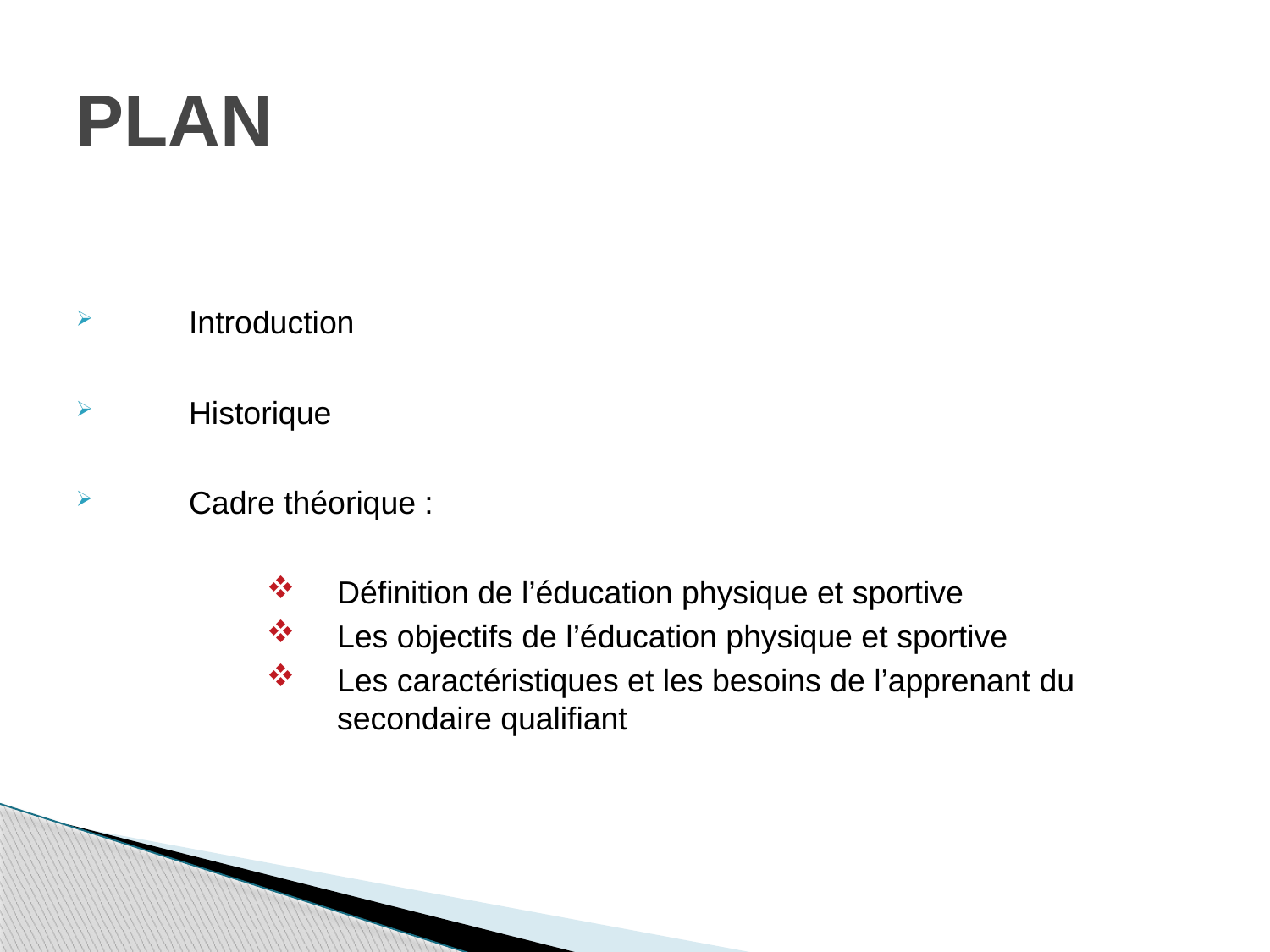

# PLAN

Introduction

Historique

Cadre théorique :

Définition de l’éducation physique et sportive
Les objectifs de l’éducation physique et sportive
Les caractéristiques et les besoins de l’apprenant du secondaire qualifiant